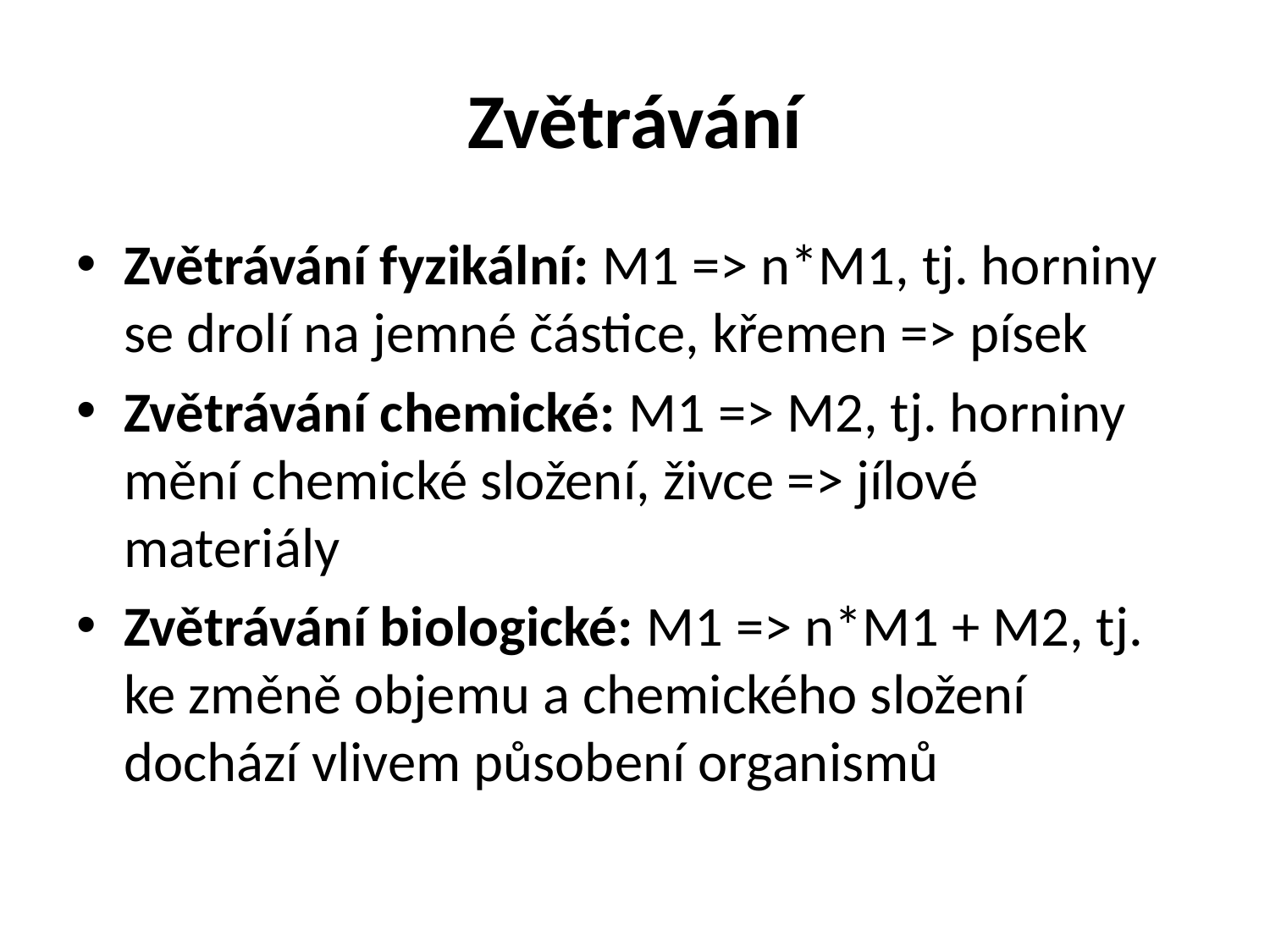

# Zvětrávání
Zvětrávání fyzikální: M1 => n*M1, tj. horniny se drolí na jemné částice, křemen => písek
Zvětrávání chemické: M1 => M2, tj. horniny mění chemické složení, živce => jílové materiály
Zvětrávání biologické: M1 => n*M1 + M2, tj. ke změně objemu a chemického složení dochází vlivem působení organismů